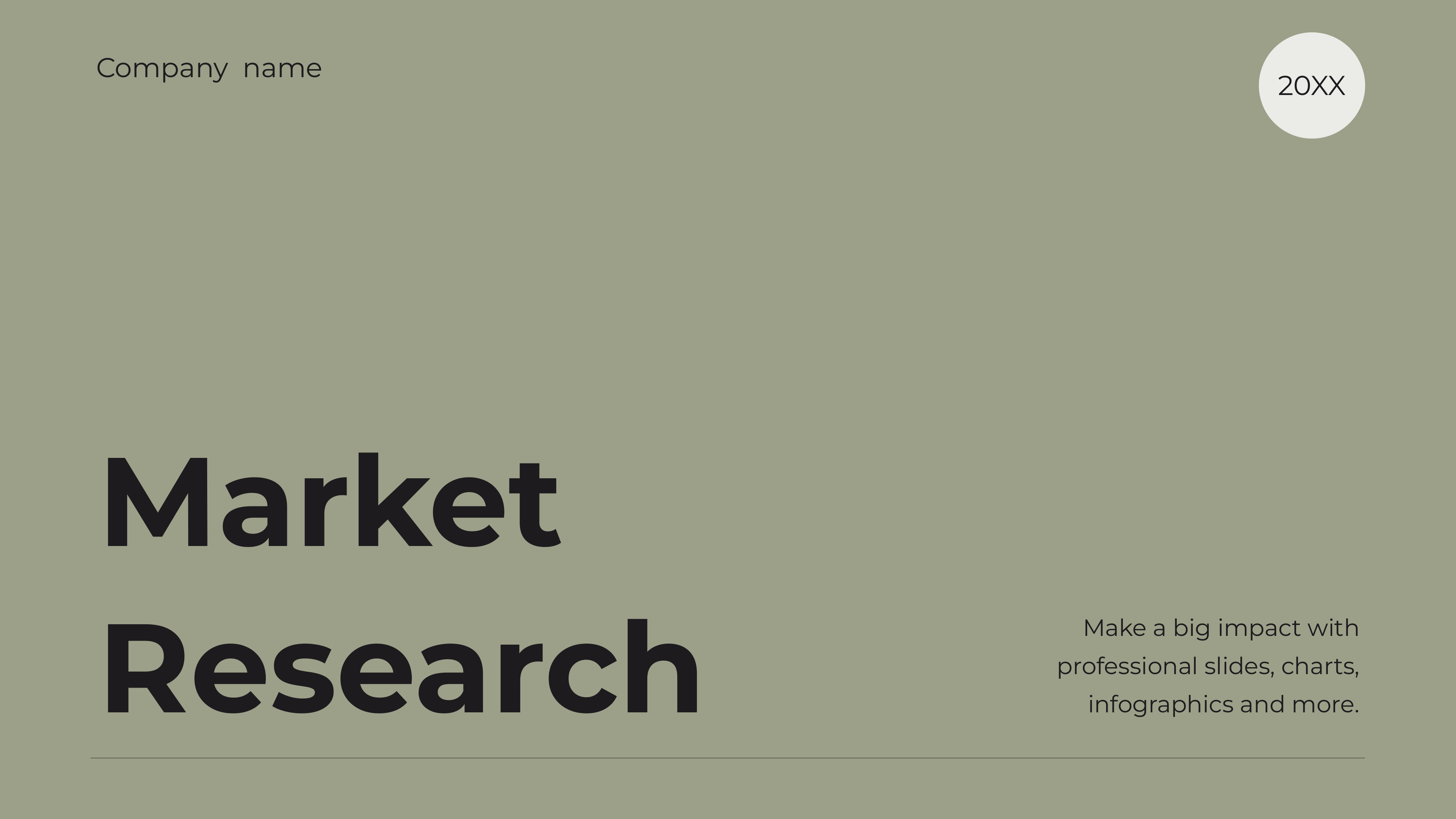

Company  name
20XX
Market Research
Make a big impact with professional slides, charts, infographics and more.